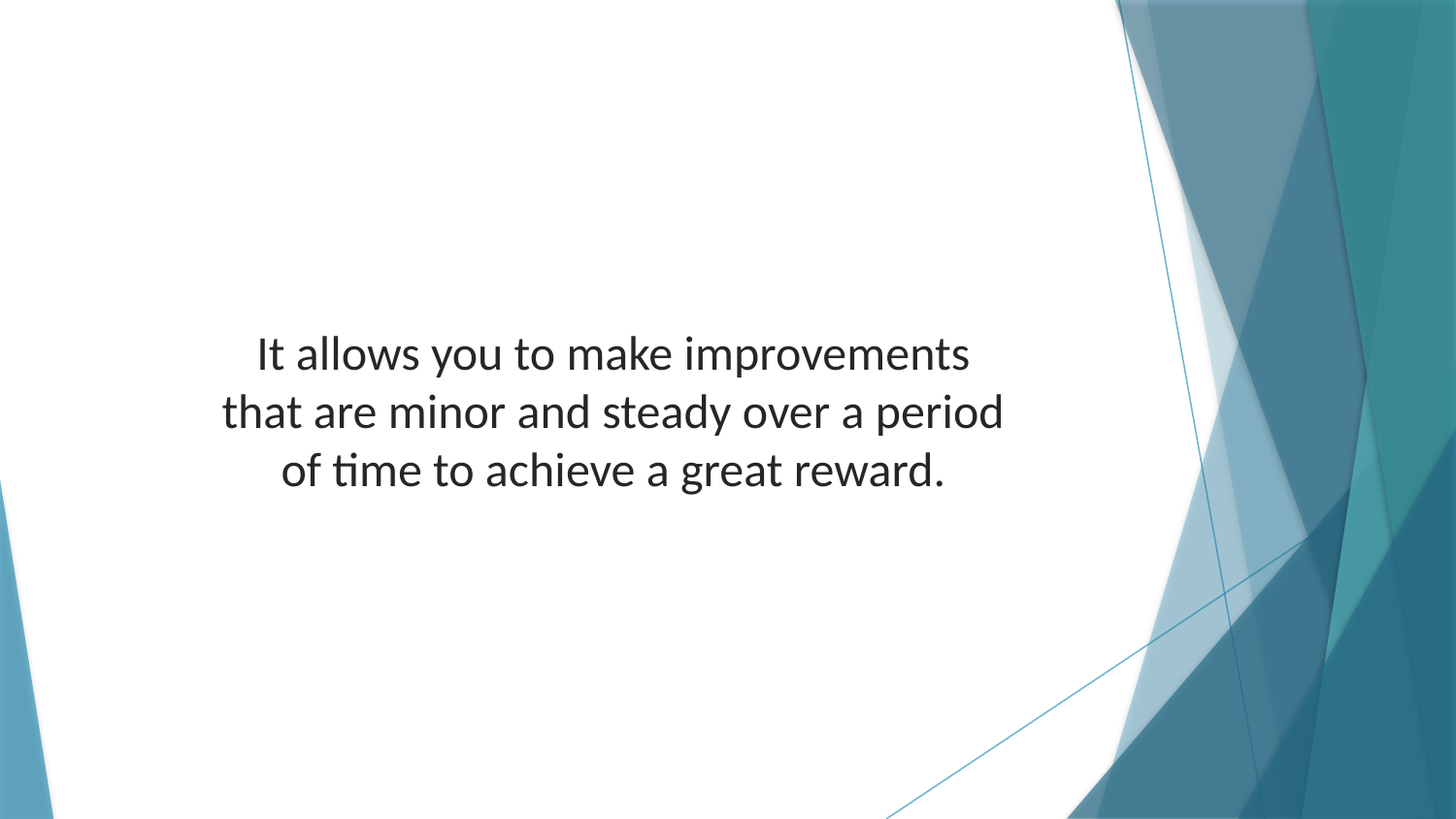

It allows you to make improvements that are minor and steady over a period of time to achieve a great reward.